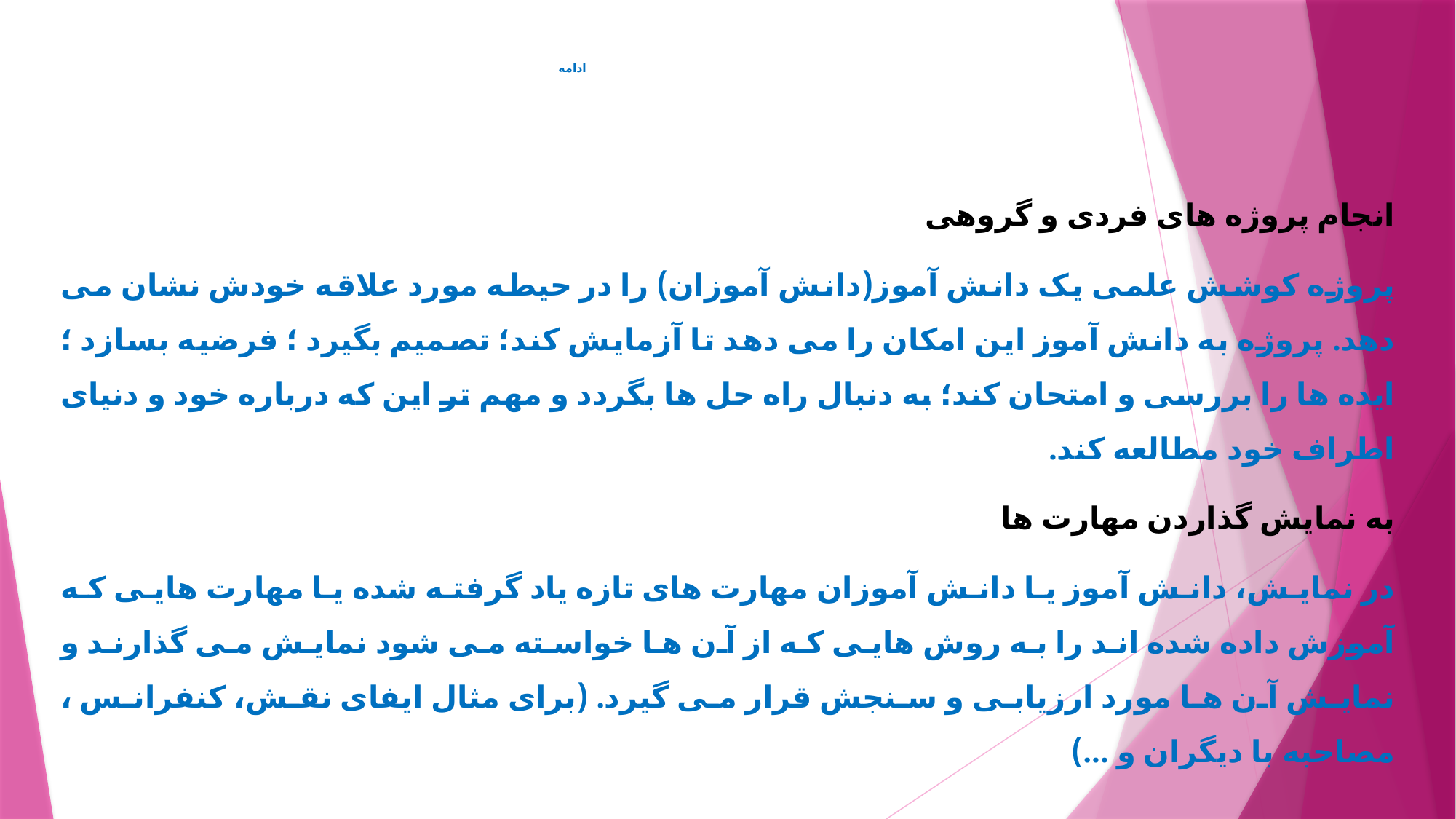

# ادامه
انجام پروژه های فردی و گروهی
پروژه کوشش علمی یک دانش آموز(دانش آموزان) را در حیطه مورد علاقه خودش نشان می دهد. پروژه به دانش آموز این امکان را می دهد تا آزمایش کند؛ تصمیم بگیرد ؛ فرضیه بسازد ؛ ایده ها را بررسی و امتحان کند؛ به دنبال راه حل ها بگردد و مهم تر این که درباره خود و دنیای اطراف خود مطالعه کند.
به نمایش گذاردن مهارت ها
در نمایش، دانش آموز یا دانش آموزان مهارت های تازه یاد گرفته شده یا مهارت هایی که آموزش داده شده اند را به روش هایی که از آن ها خواسته می شود نمایش می گذارند و نمایش آن ها مورد ارزیابی و سنجش قرار می گیرد. (برای مثال ایفای نقش، کنفرانس ، مصاحبه با دیگران و ...)